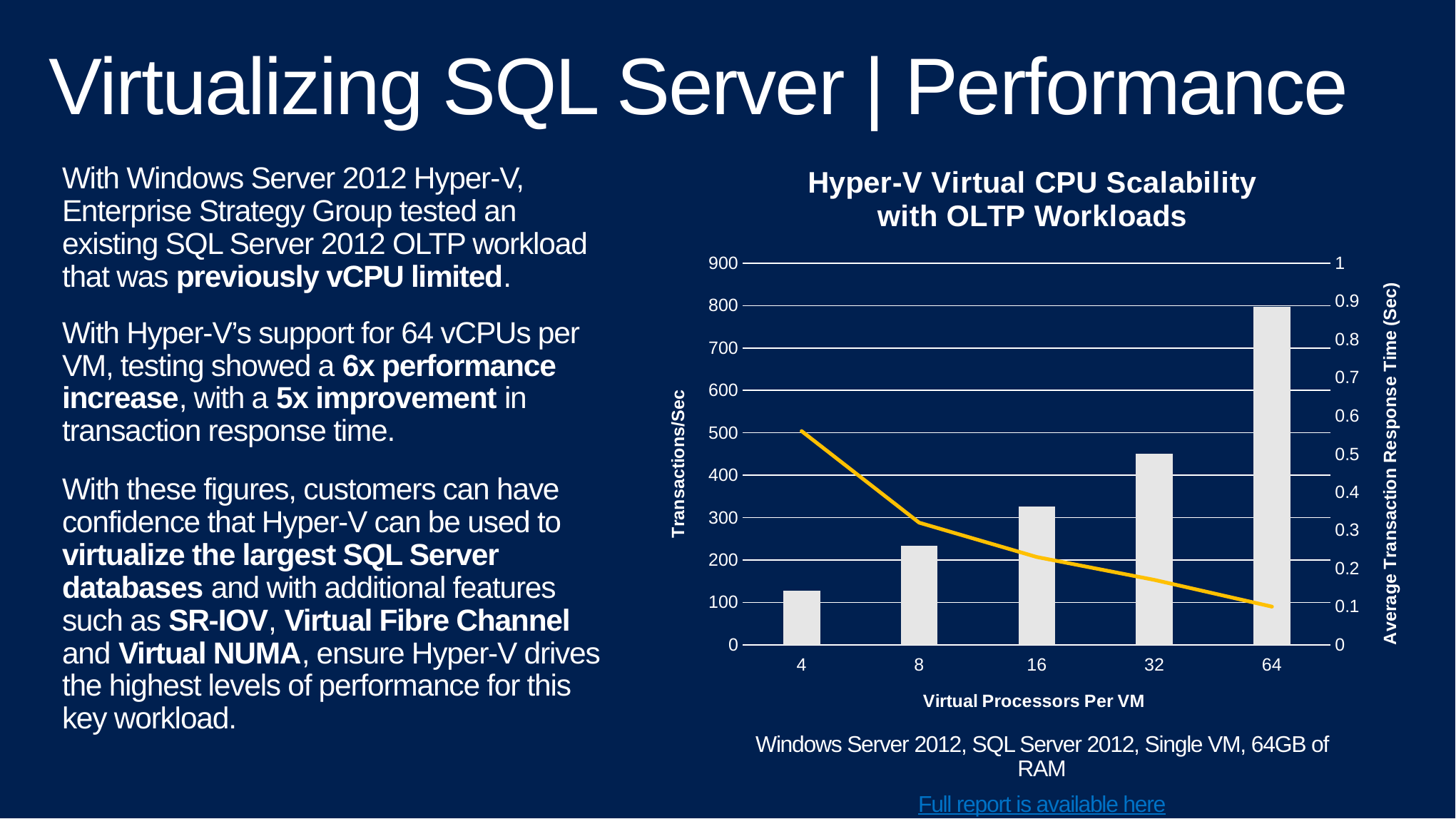

# Virtualizing SQL Server | Performance

### Chart: Hyper-V Virtual CPU Scalability with OLTP Workloads

| Category | Transactions/Sec | Average Transaction Response Time (sec) |
|---|---|---|
| 4 | 128.0 | 0.56 |
| 8 | 233.0 | 0.32 |
| 16 | 326.0 | 0.23 |
| 32 | 451.0 | 0.17 |
| 64 | 797.0 | 0.1 |
Windows Server 2012, SQL Server 2012, Single VM, 64GB of RAM
Full report is available here
With Windows Server 2012 Hyper-V, Enterprise Strategy Group tested an existing SQL Server 2012 OLTP workload that was previously vCPU limited.
With Hyper-V’s support for 64 vCPUs per VM, testing showed a 6x performance increase, with a 5x improvement in transaction response time.
With these figures, customers can have confidence that Hyper-V can be used to virtualize the largest SQL Server databases and with additional features such as SR-IOV, Virtual Fibre Channel and Virtual NUMA, ensure Hyper-V drives the highest levels of performance for this key workload.